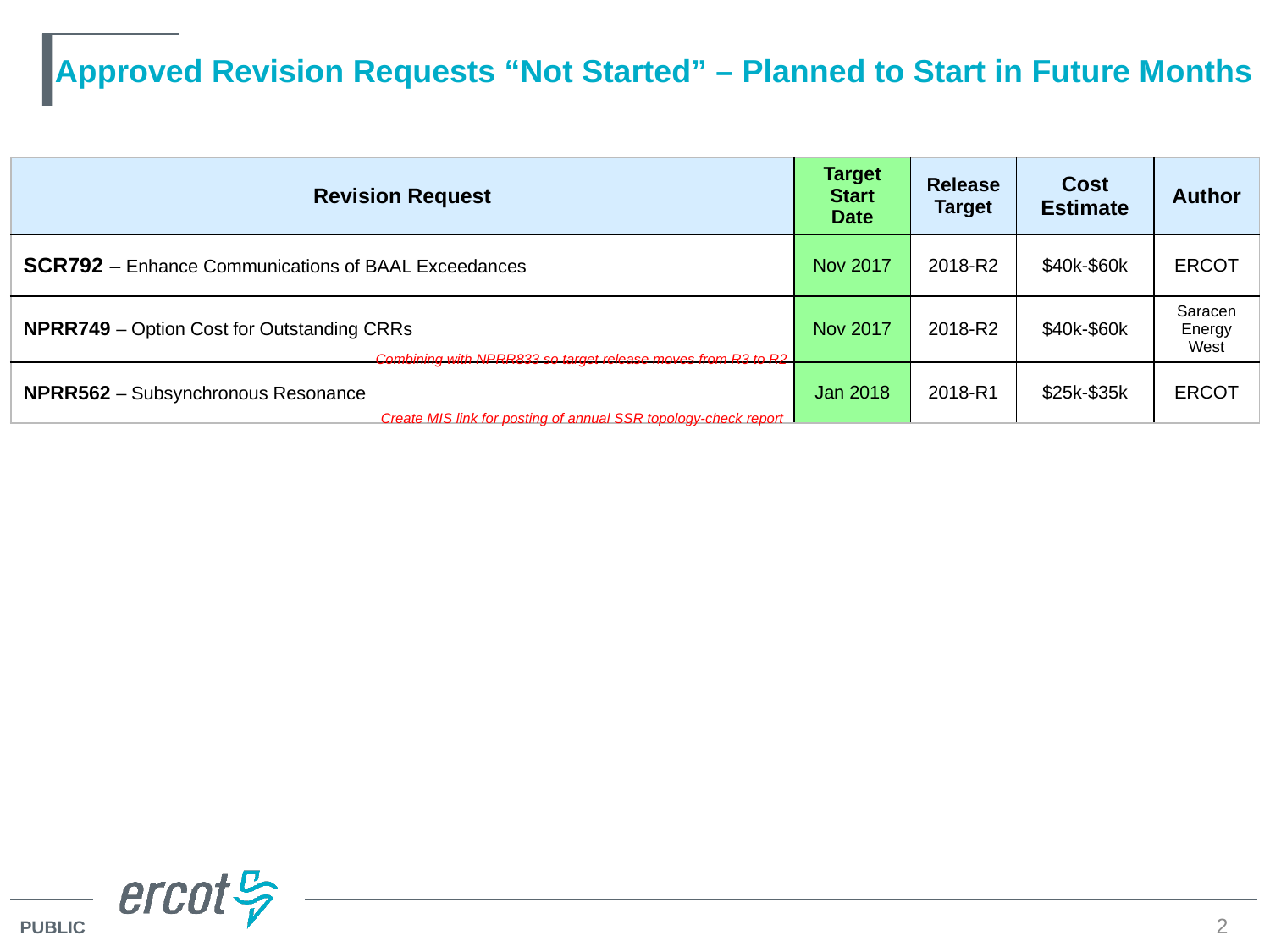

# Approved Revision Requests “Not Started” – Planned to Start in Future Months
| Revision Request | Target Start Date | Release Target | Cost Estimate | Author |
| --- | --- | --- | --- | --- |
| SCR792 – Enhance Communications of BAAL Exceedances | Nov 2017 | 2018-R2 | $40k-$60k | ERCOT |
| NPRR749 – Option Cost for Outstanding CRRs | Nov 2017 | 2018-R2 | $40k-$60k | Saracen Energy West |
| NPRR562 – Subsynchronous Resonance | Jan 2018 | 2018-R1 | $25k-$35k | ERCOT |
Combining with NPRR833 so target release moves from R3 to R2
Create MIS link for posting of annual SSR topology-check report
2